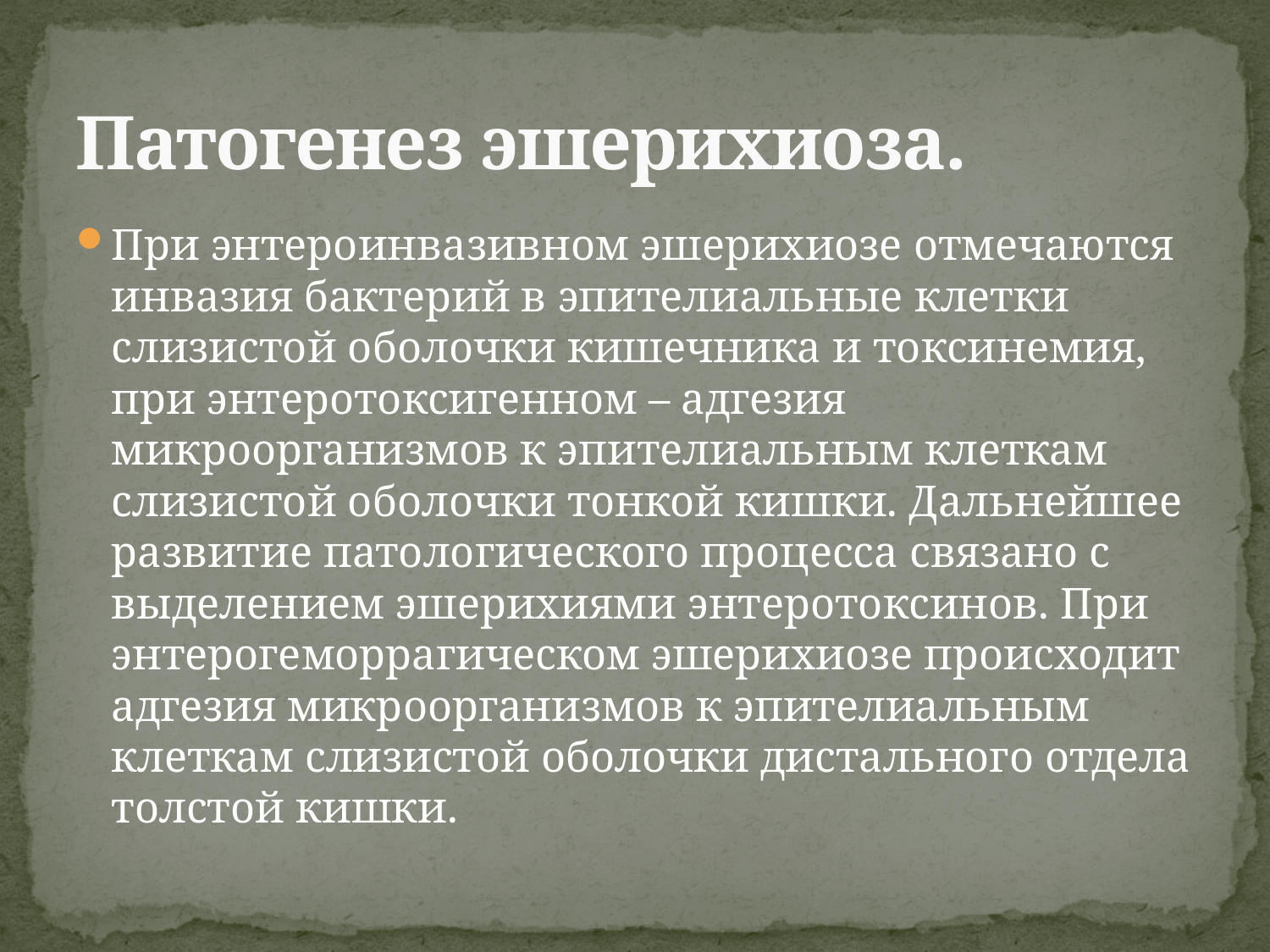

# Патогенез эшерихиоза.
При энтероинвазивном эшерихиозе отмечаются инвазия бактерий в эпителиальные клетки слизистой оболочки кишечника и токсинемия, при энтеротоксигенном – адгезия микроорганизмов к эпителиальным клеткам слизистой оболочки тонкой кишки. Дальнейшее развитие патологического процесса связано с выделением эшерихиями энтеротоксинов. При энтерогеморрагическом эшерихиозе происходит адгезия микроорганизмов к эпителиальным клеткам слизистой оболочки дистального отдела толстой кишки.